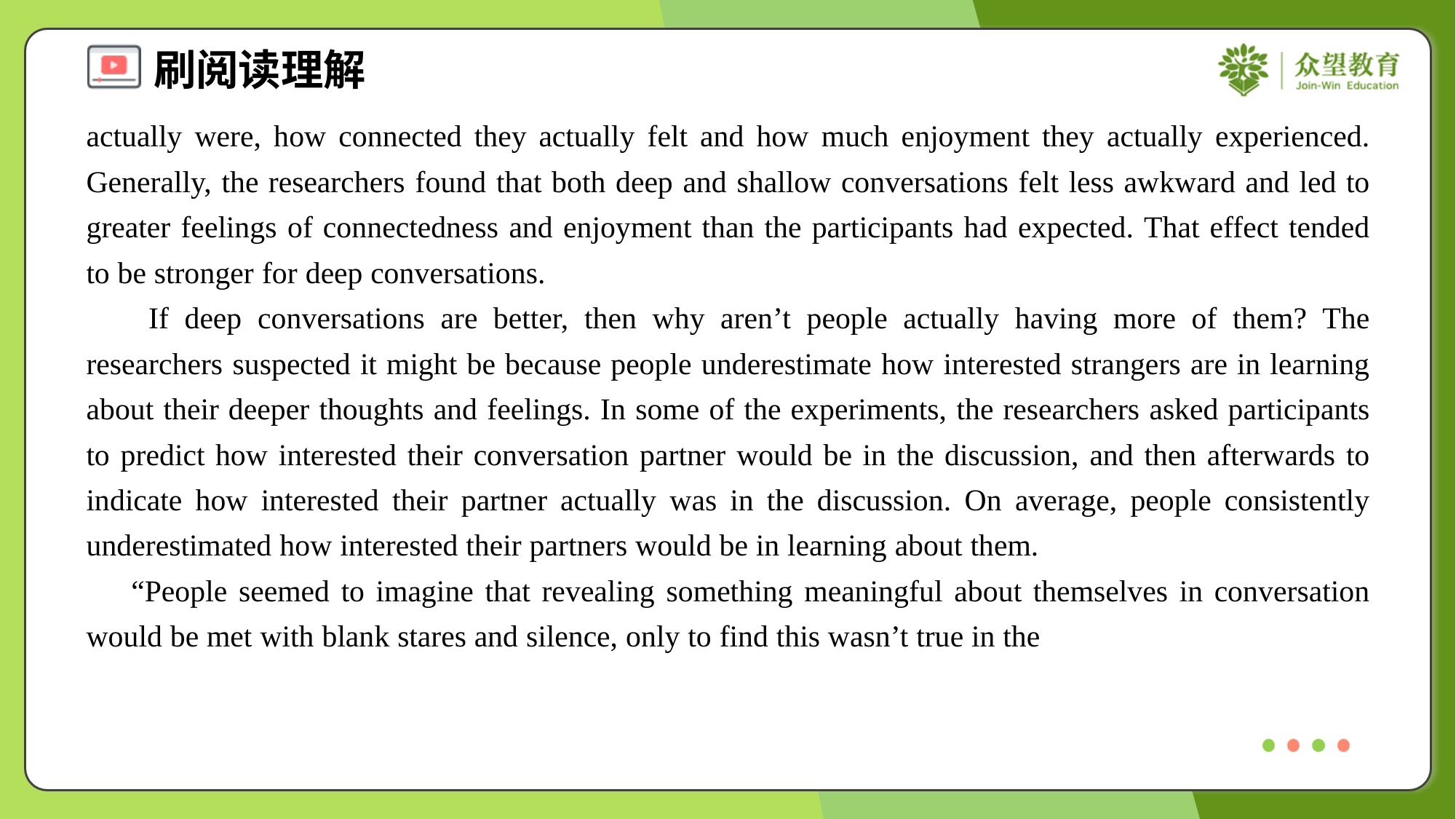

actually were, how connected they actually felt and how much enjoyment they actually experienced. Generally, the researchers found that both deep and shallow conversations felt less awkward and led to greater feelings of connectedness and enjoyment than the participants had expected. That effect tended to be stronger for deep conversations.
    If deep conversations are better, then why aren’t people actually having more of them? The researchers suspected it might be because people underestimate how interested strangers are in learning about their deeper thoughts and feelings. In some of the experiments, the researchers asked participants to predict how interested their conversation partner would be in the discussion, and then afterwards to indicate how interested their partner actually was in the discussion. On average, people consistently underestimated how interested their partners would be in learning about them.
    “People seemed to imagine that revealing something meaningful about themselves in conversation would be met with blank stares and silence, only to find this wasn’t true in the